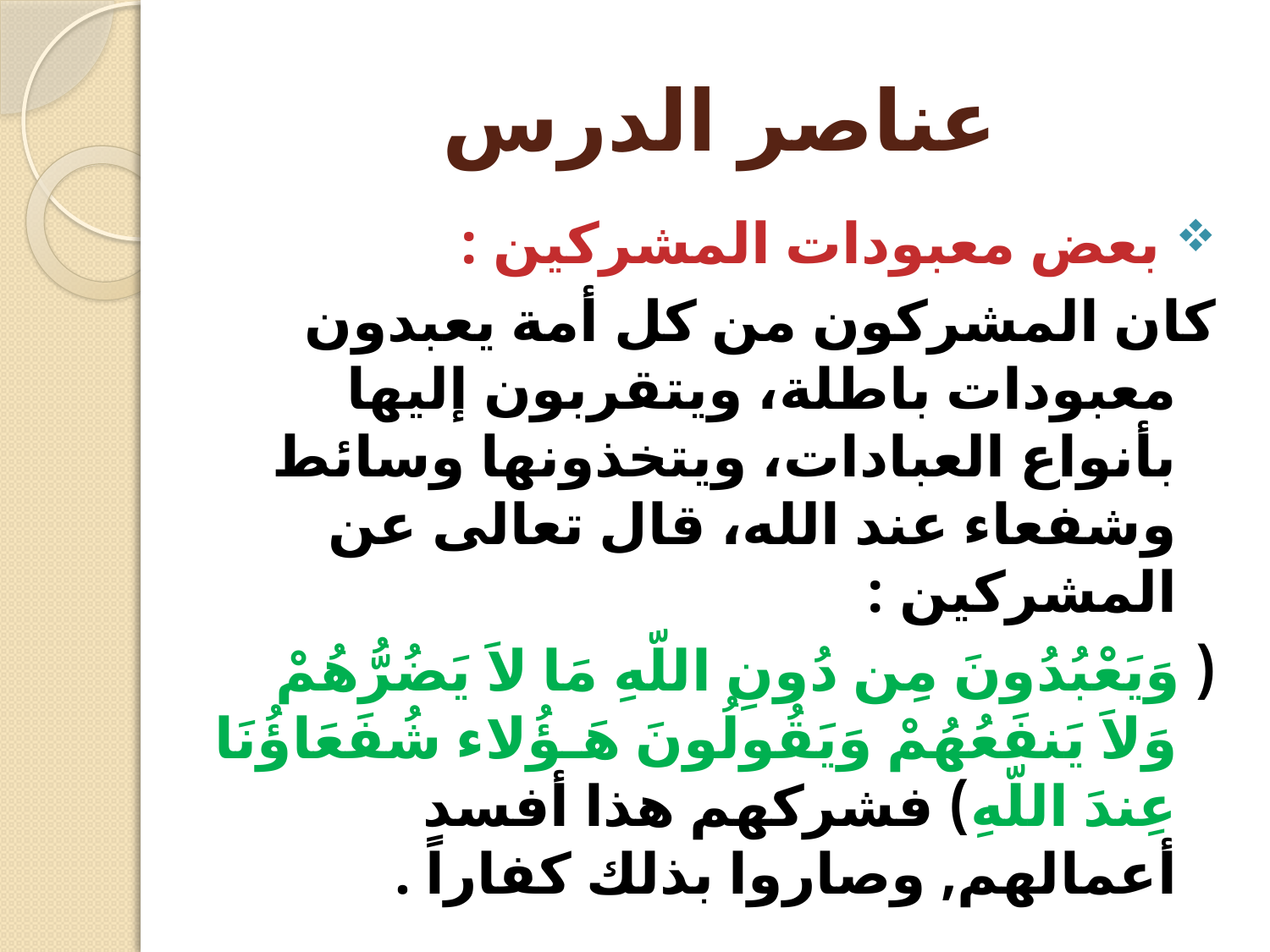

# عناصر الدرس
 بعض معبودات المشركين :
كان المشركون من كل أمة يعبدون معبودات باطلة، ويتقربون إليها بأنواع العبادات، ويتخذونها وسائط وشفعاء عند الله، قال تعالى عن المشركين :
( وَيَعْبُدُونَ مِن دُونِ اللّهِ مَا لاَ يَضُرُّهُمْ وَلاَ يَنفَعُهُمْ وَيَقُولُونَ هَـؤُلاء شُفَعَاؤُنَا عِندَ اللّهِ) فشركهم هذا أفسد أعمالهم, وصاروا بذلك كفاراً .